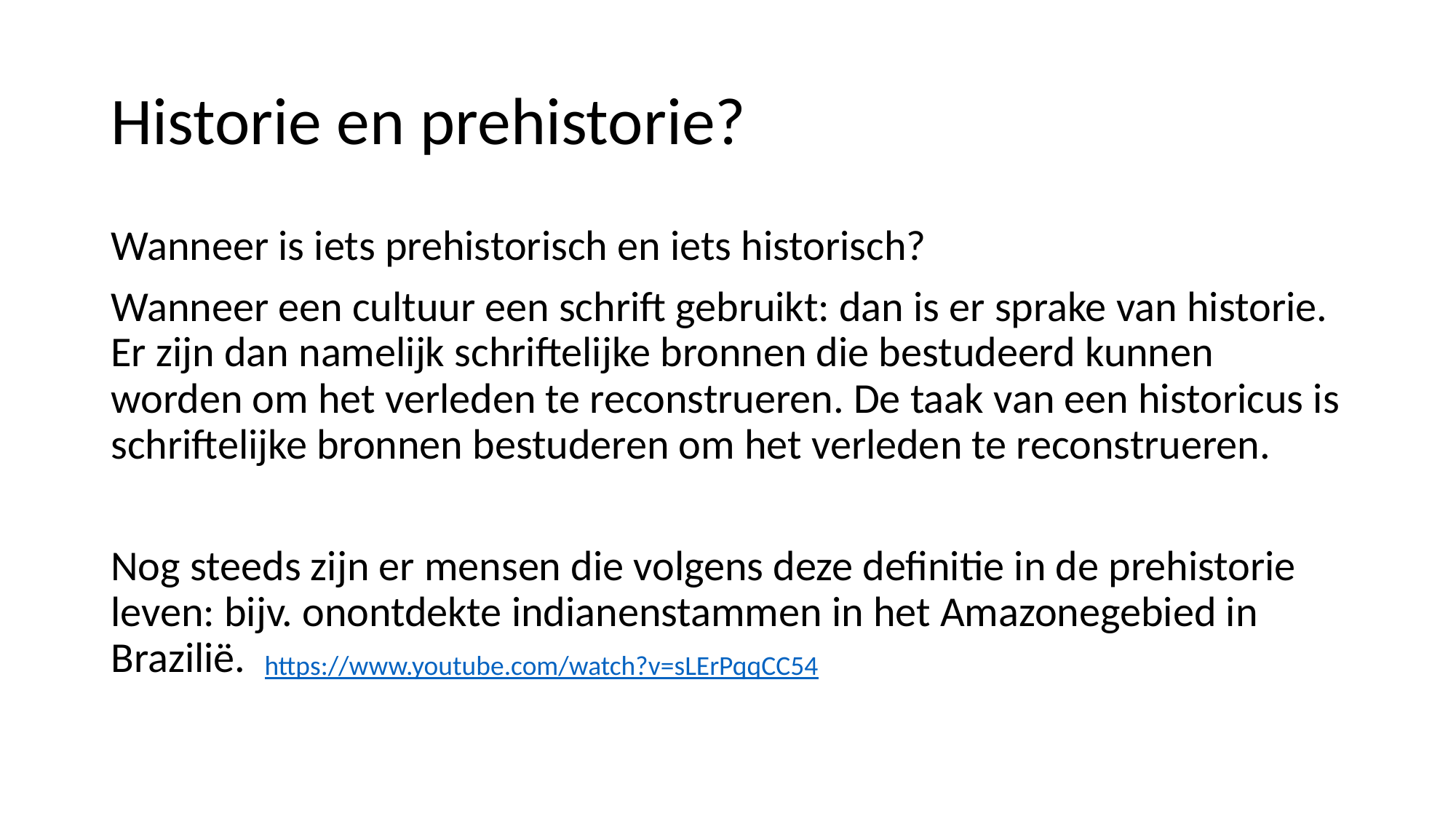

# Historie en prehistorie?
Wanneer is iets prehistorisch en iets historisch?
Wanneer een cultuur een schrift gebruikt: dan is er sprake van historie. Er zijn dan namelijk schriftelijke bronnen die bestudeerd kunnen worden om het verleden te reconstrueren. De taak van een historicus is schriftelijke bronnen bestuderen om het verleden te reconstrueren.

Nog steeds zijn er mensen die volgens deze definitie in de prehistorie leven: bijv. onontdekte indianenstammen in het Amazonegebied in Brazilië.

https://www.youtube.com/watch?v=sLErPqqCC54